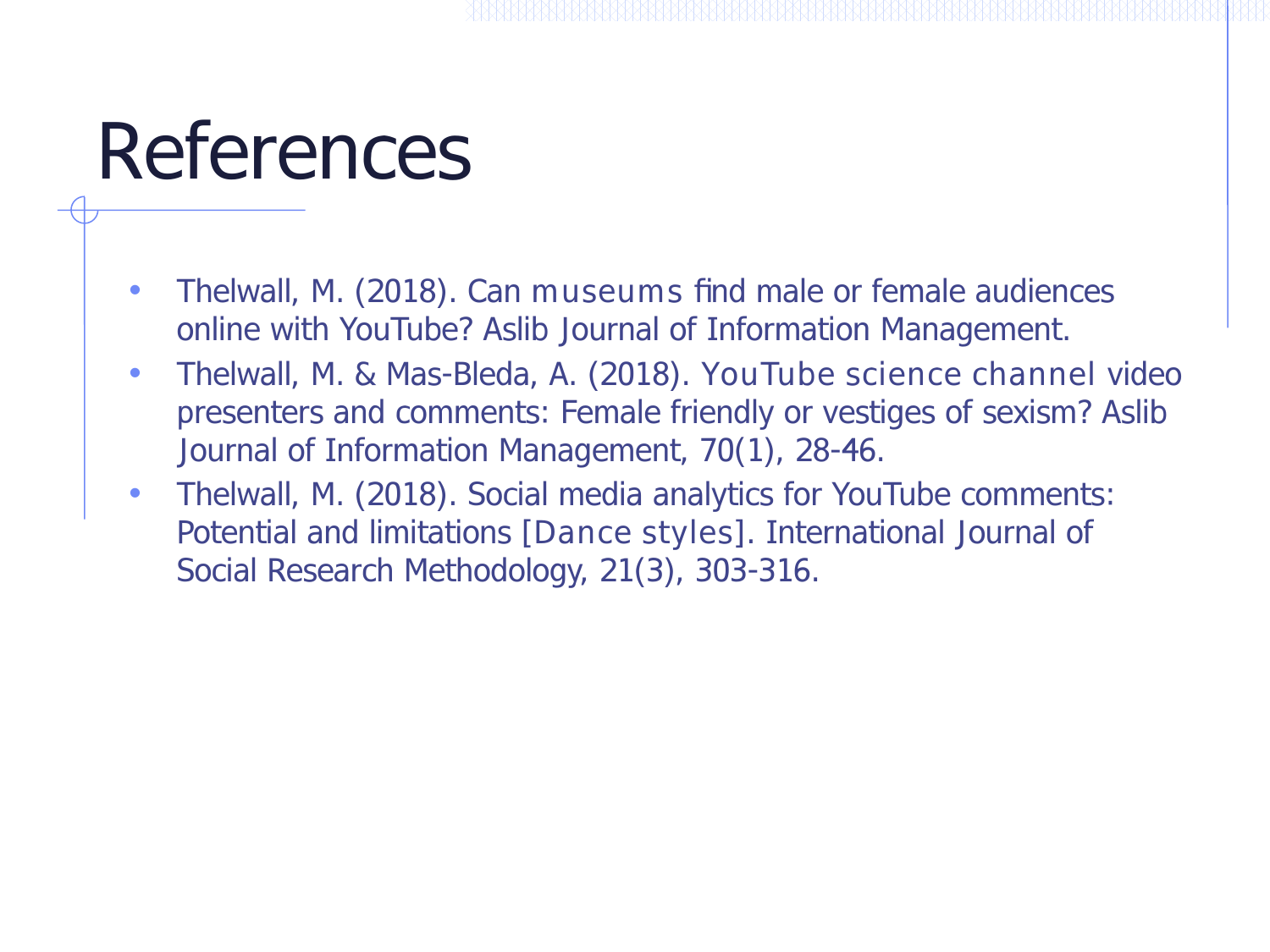

# References
Thelwall, M. (2018). Can museums find male or female audiences online with YouTube? Aslib Journal of Information Management.
Thelwall, M. & Mas-Bleda, A. (2018). YouTube science channel video presenters and comments: Female friendly or vestiges of sexism? Aslib Journal of Information Management, 70(1), 28-46.
Thelwall, M. (2018). Social media analytics for YouTube comments: Potential and limitations [Dance styles]. International Journal of Social Research Methodology, 21(3), 303-316.